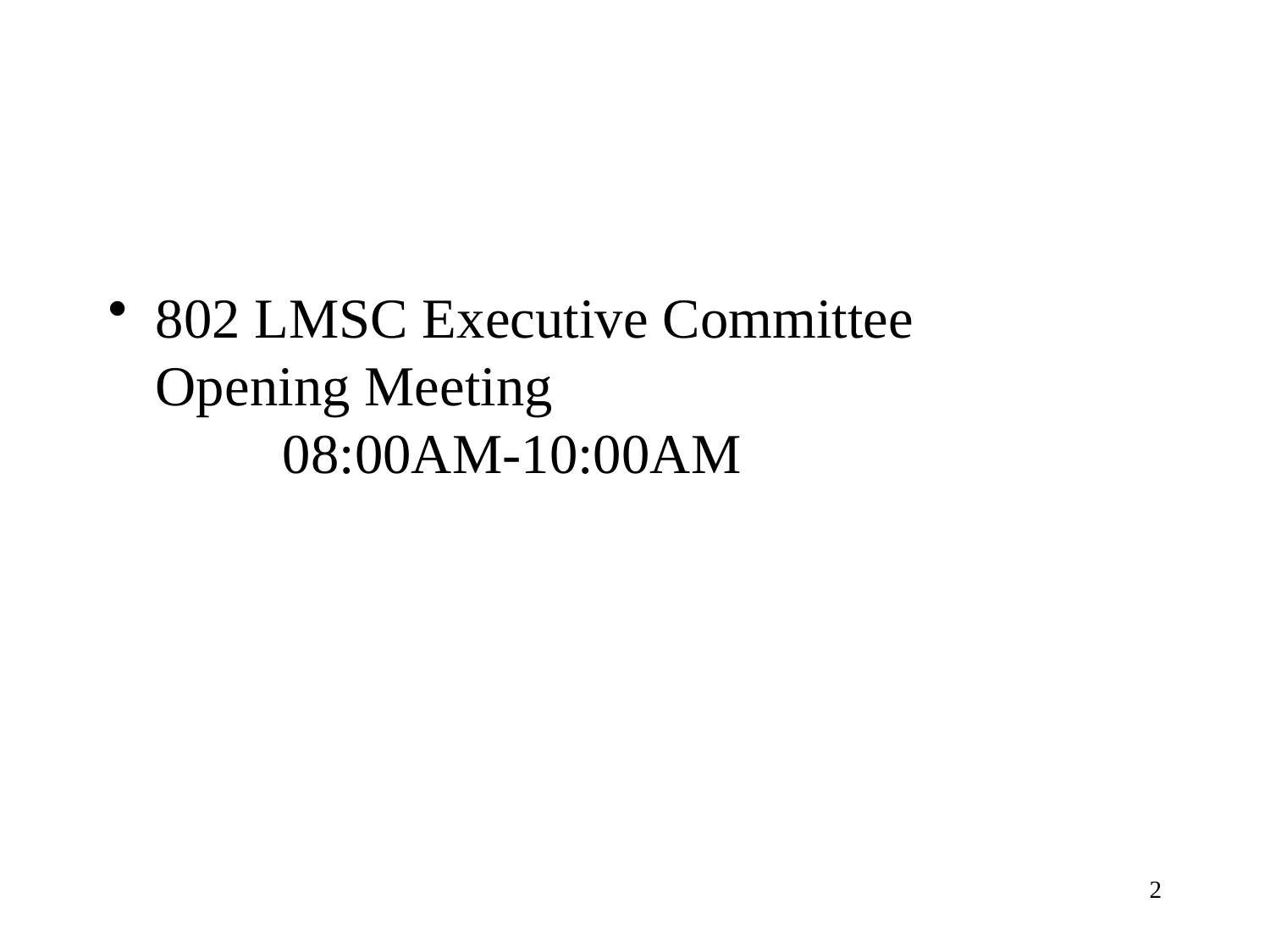

#
802 LMSC Executive Committee
Opening Meeting
	08:00AM-10:00AM

2